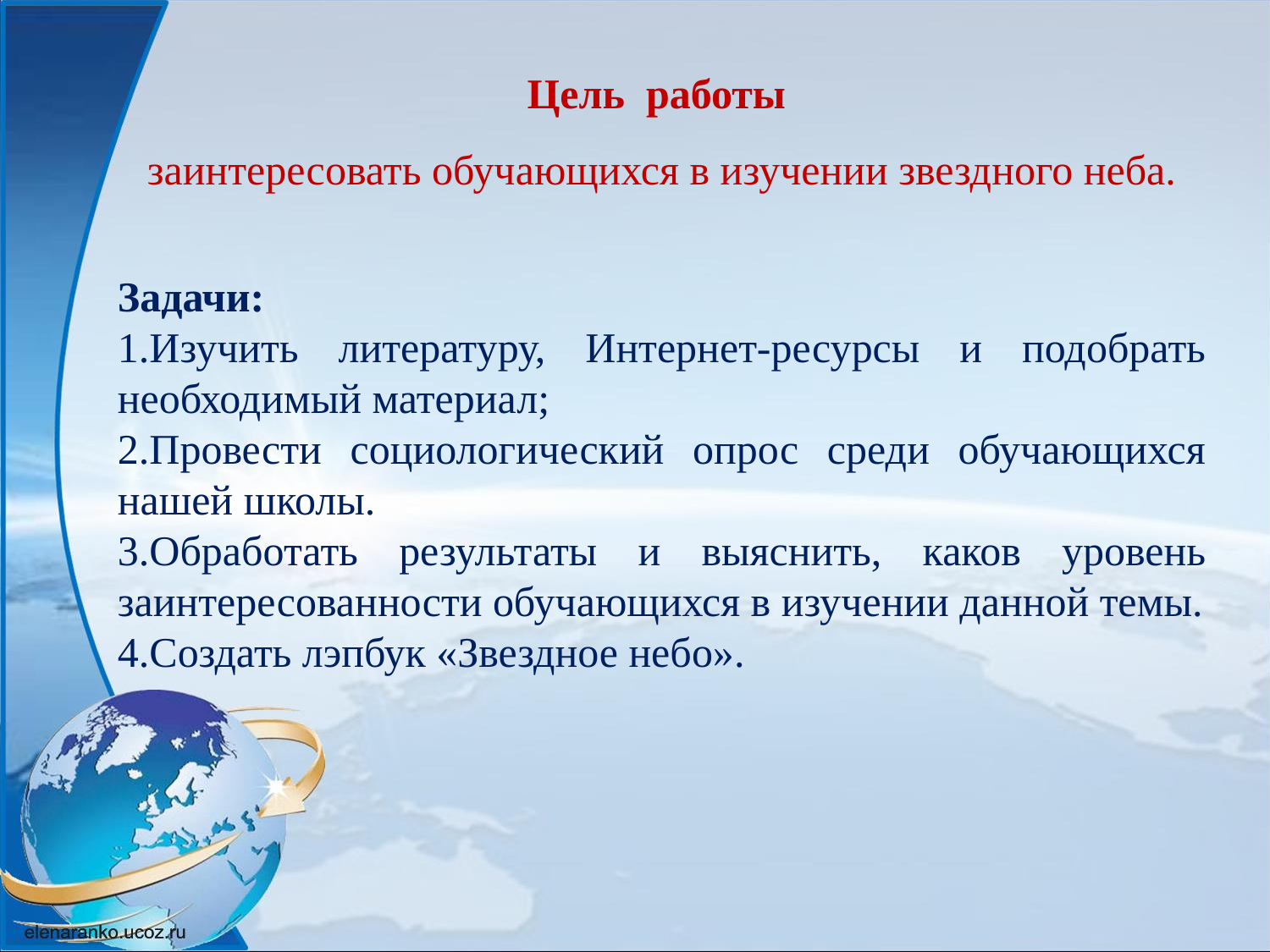

Цель  работы
заинтересовать обучающихся в изучении звездного неба.

Задачи:
Изучить литературу, Интернет-ресурсы и подобрать необходимый материал;
Провести социологический опрос среди обучающихся нашей школы.
Обработать результаты и выяснить, каков уровень заинтересованности обучающихся в изучении данной темы.
Создать лэпбук «Звездное небо».